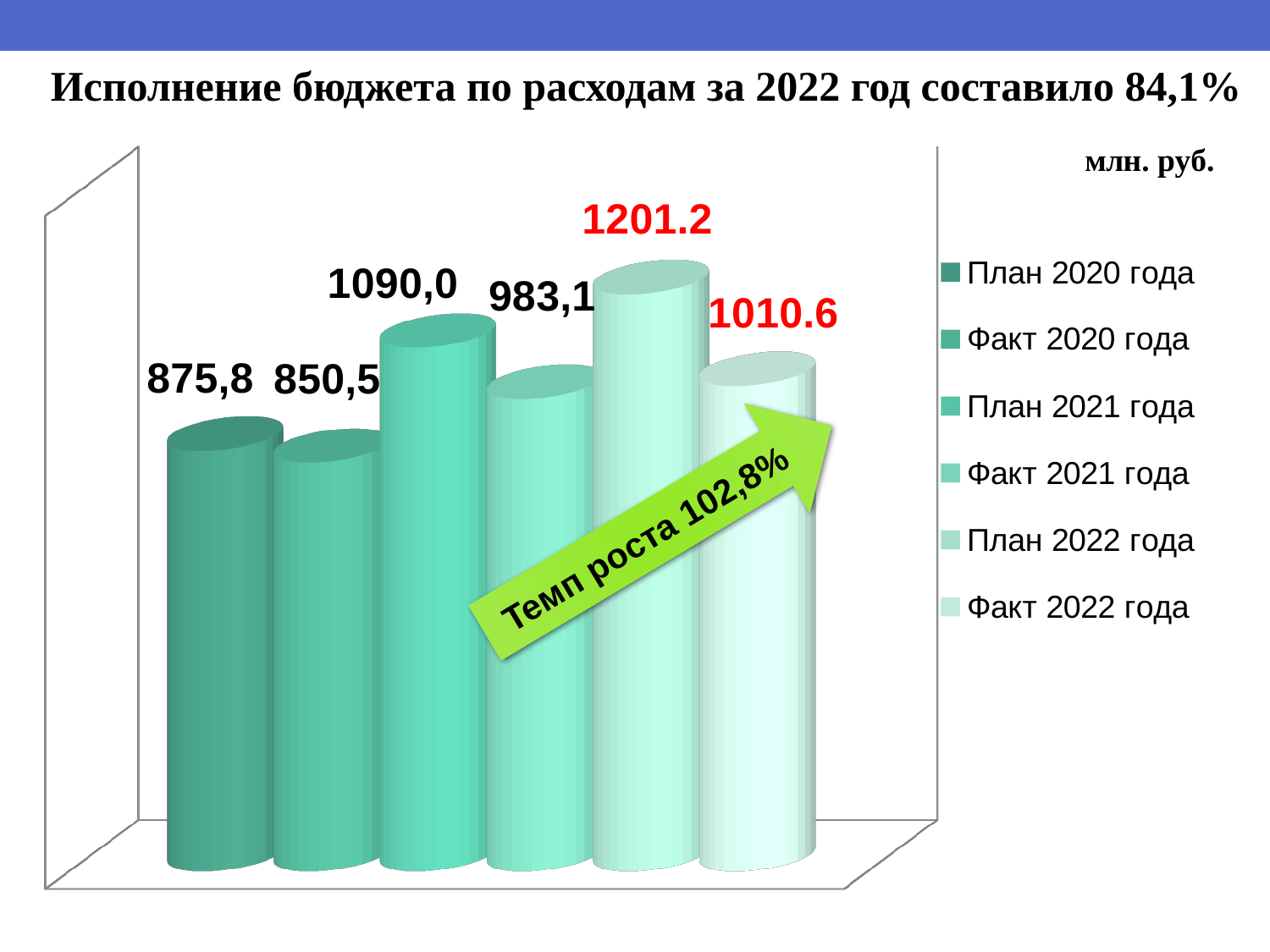

Исполнение бюджета по расходам за 2022 год составило 84,1%

[unsupported chart]

Темп роста 102,8%